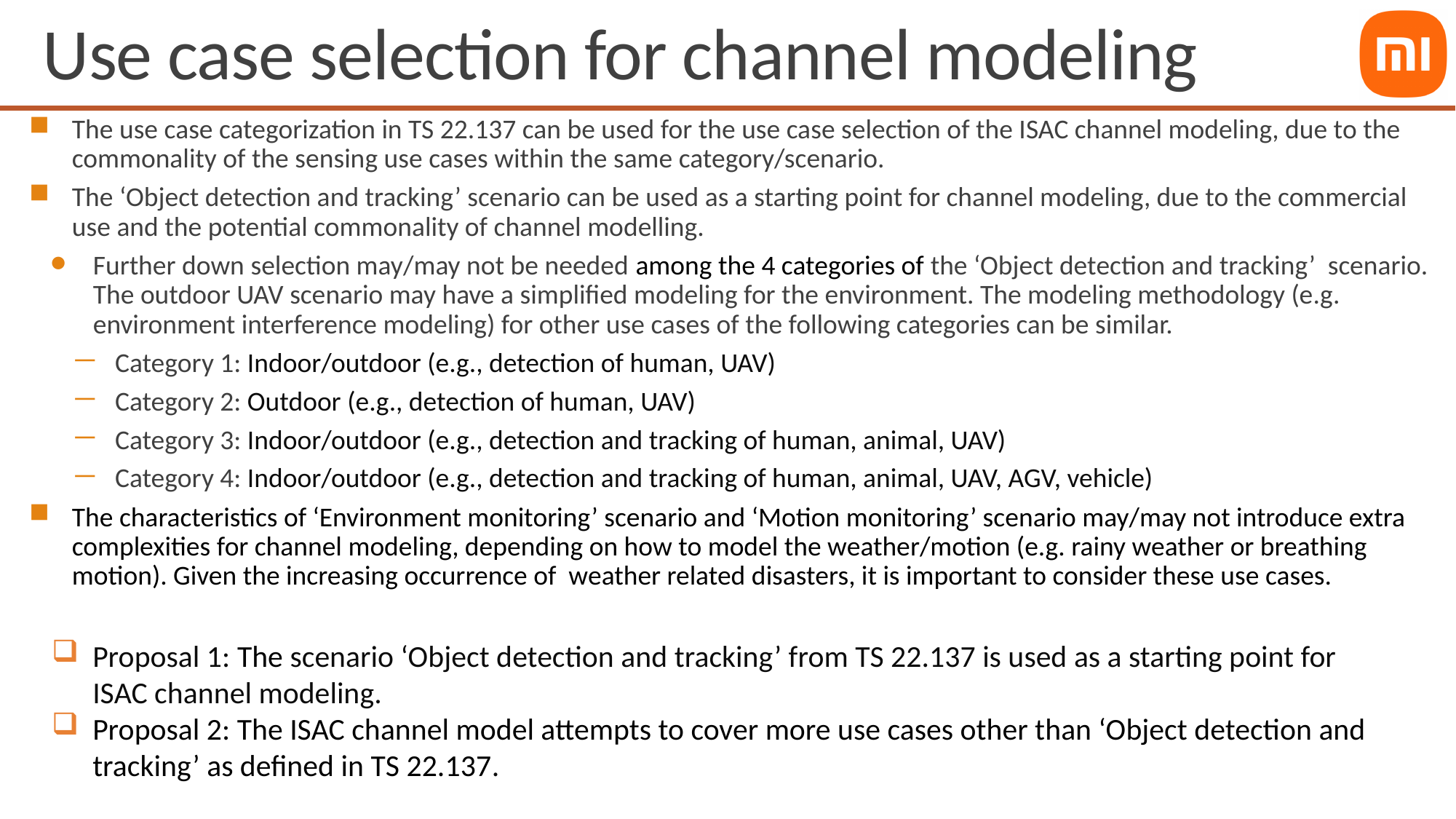

# Use case selection for channel modeling
The use case categorization in TS 22.137 can be used for the use case selection of the ISAC channel modeling, due to the commonality of the sensing use cases within the same category/scenario.
The ‘Object detection and tracking’ scenario can be used as a starting point for channel modeling, due to the commercial use and the potential commonality of channel modelling.
Further down selection may/may not be needed among the 4 categories of the ‘Object detection and tracking’  scenario. The outdoor UAV scenario may have a simplified modeling for the environment. The modeling methodology (e.g. environment interference modeling) for other use cases of the following categories can be similar.
Category 1: Indoor/outdoor (e.g., detection of human, UAV)
Category 2: Outdoor (e.g., detection of human, UAV)
Category 3: Indoor/outdoor (e.g., detection and tracking of human, animal, UAV)
Category 4: Indoor/outdoor (e.g., detection and tracking of human, animal, UAV, AGV, vehicle)
The characteristics of ‘Environment monitoring’ scenario and ‘Motion monitoring’ scenario may/may not introduce extra complexities for channel modeling, depending on how to model the weather/motion (e.g. rainy weather or breathing motion). Given the increasing occurrence of  weather related disasters, it is important to consider these use cases.

Proposal 1: The scenario ‘Object detection and tracking’ from TS 22.137 is used as a starting point for ISAC channel modeling.
Proposal 2: The ISAC channel model attempts to cover more use cases other than ‘Object detection and tracking’ as defined in TS 22.137.